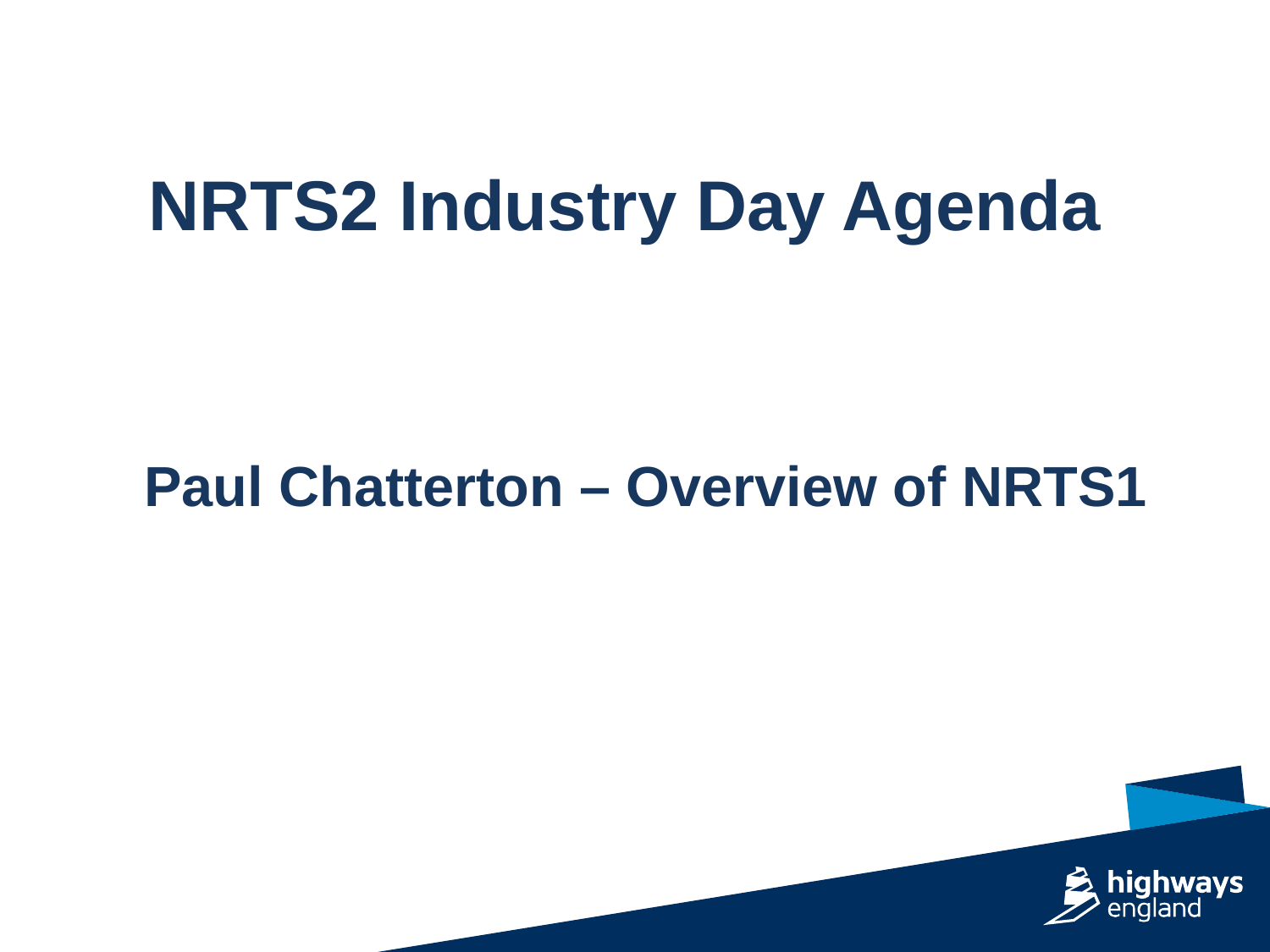

NRTS2 Industry Day Agenda
Paul Chatterton – Overview of NRTS1